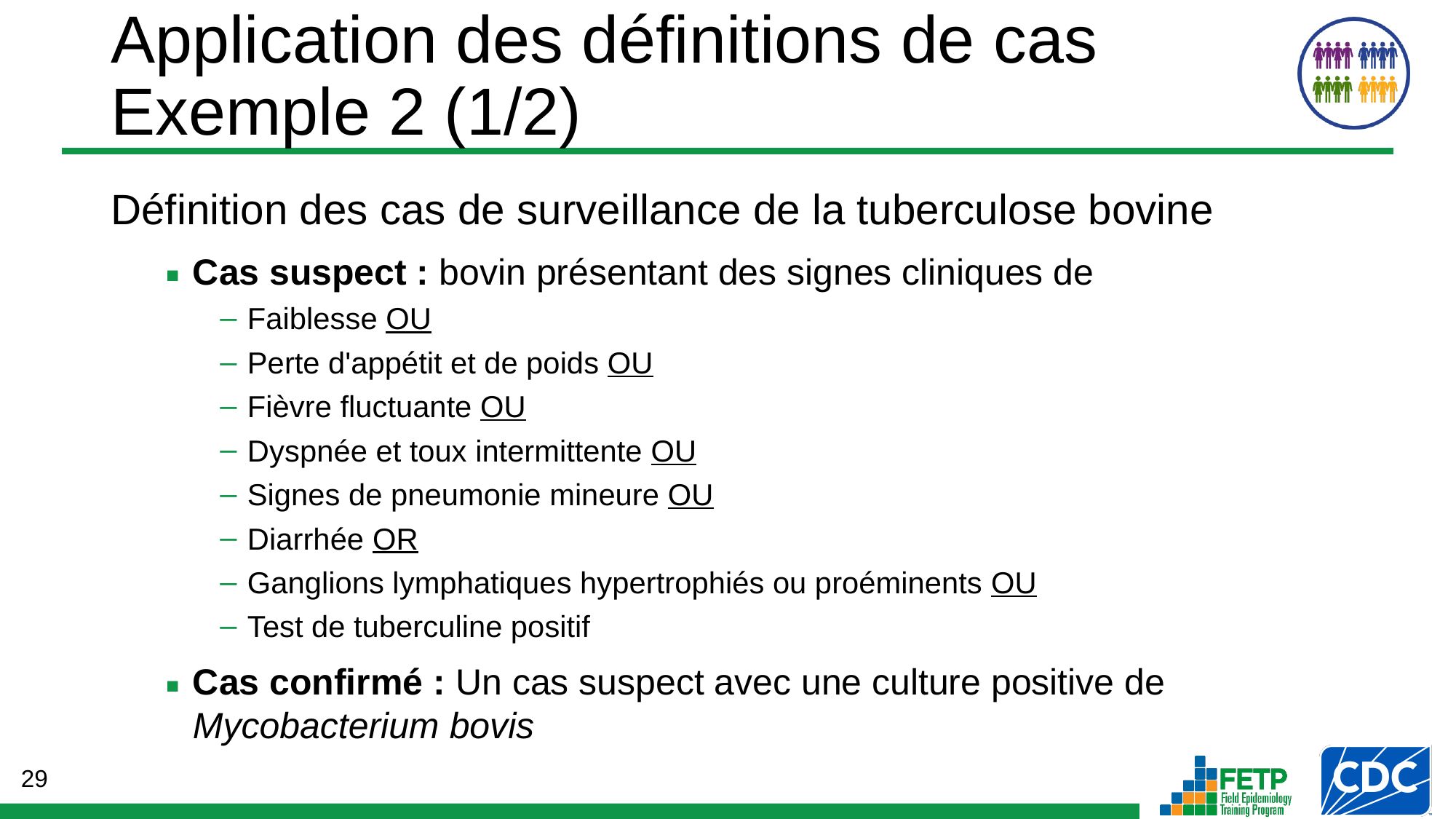

Application des définitions de cas
Exemple 2 (1/2)
Définition des cas de surveillance de la tuberculose bovine
Cas suspect : bovin présentant des signes cliniques de
Faiblesse OU
Perte d'appétit et de poids OU
Fièvre fluctuante OU
Dyspnée et toux intermittente OU
Signes de pneumonie mineure OU
Diarrhée OR
Ganglions lymphatiques hypertrophiés ou proéminents OU
Test de tuberculine positif
Cas confirmé : Un cas suspect avec une culture positive de Mycobacterium bovis